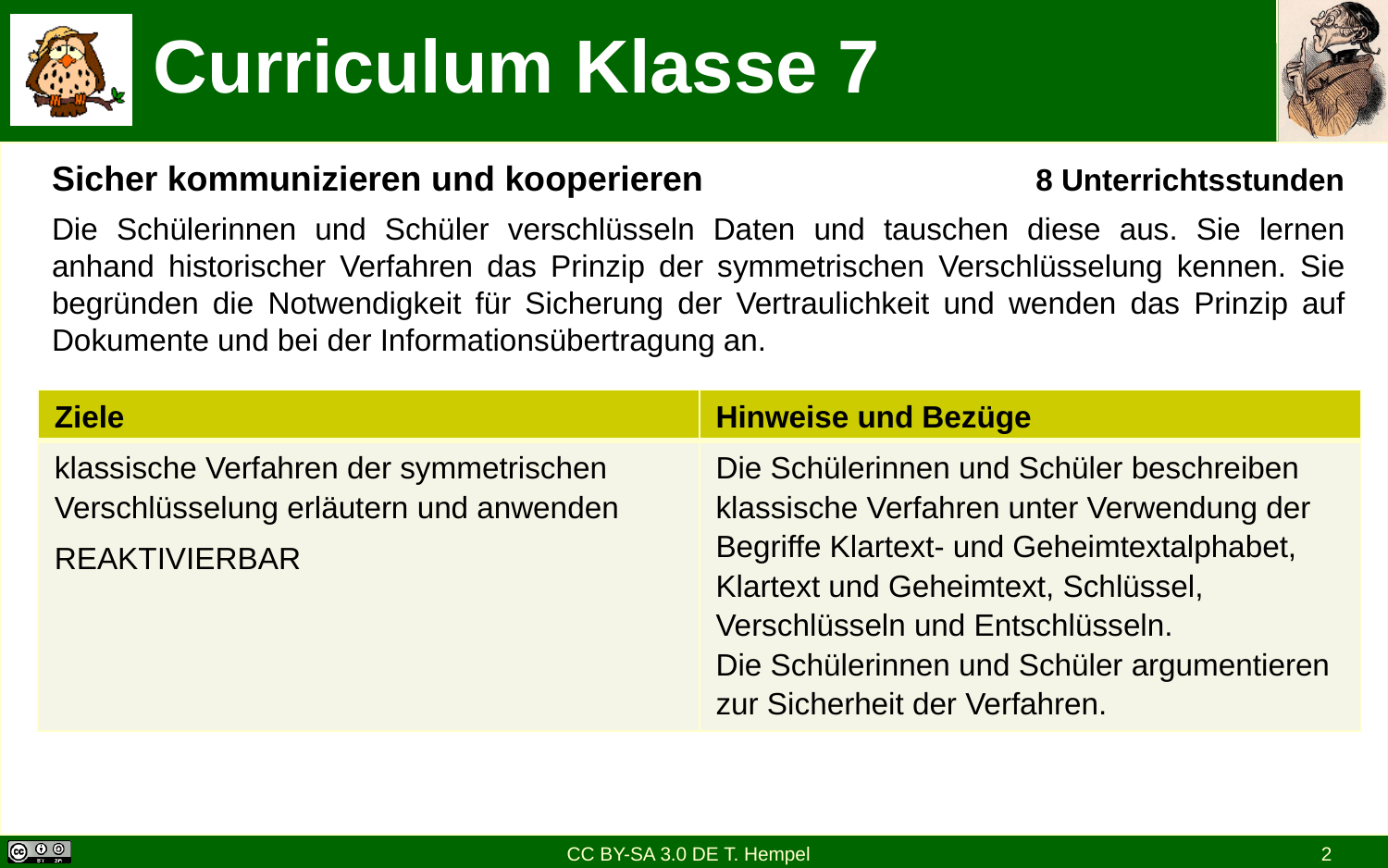

# Curriculum Klasse 7
Sicher kommunizieren und kooperieren	8 Unterrichtsstunden
Die Schülerinnen und Schüler verschlüsseln Daten und tauschen diese aus. Sie lernen anhand historischer Verfahren das Prinzip der symmetrischen Verschlüsselung kennen. Sie begründen die Notwendigkeit für Sicherung der Vertraulichkeit und wenden das Prinzip auf Dokumente und bei der Informationsübertragung an.
| Ziele | Hinweise und Bezüge |
| --- | --- |
| klassische Verfahren der symmetrischen Verschlüsselung erläutern und anwenden reaktivierbar | Die Schülerinnen und Schüler beschreiben klassische Verfahren unter Verwendung der Begriffe Klartext- und Geheimtextalphabet, Klartext und Geheimtext, Schlüssel, Verschlüsseln und Entschlüsseln. Die Schülerinnen und Schüler argumentieren zur Sicherheit der Verfahren. |
CC BY-SA 3.0 DE T. Hempel
2